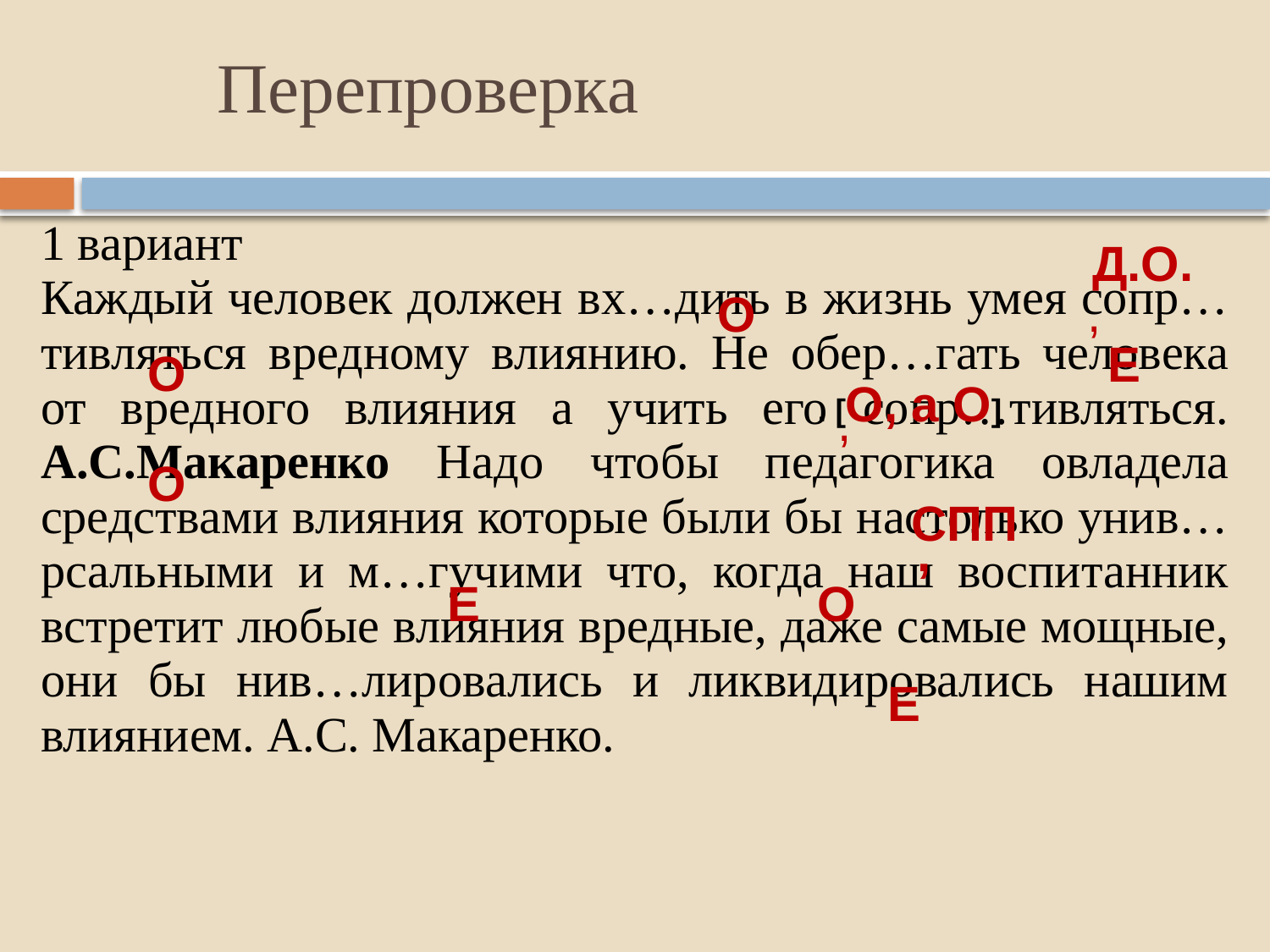

#
Перепроверка
| 1 вариант Каждый человек должен вх…дить в жизнь умея сопр…тивляться вредному влиянию. Не обер…гать человека от вредного влияния а учить его сопр…тивляться. А.С.Макаренко Надо чтобы педагогика овладела средствами влияния которые были бы настолько унив…рсальными и м…гучими что, когда наш воспитанник встретит любые влияния вредные, даже самые мощные, они бы нив…лировались и ликвидировались нашим влиянием. А.С. Макаренко. |
| --- |
Д.О.
О
,
Е
О
. [О, а О]
,
О
 СПП
,
Е
О
Е